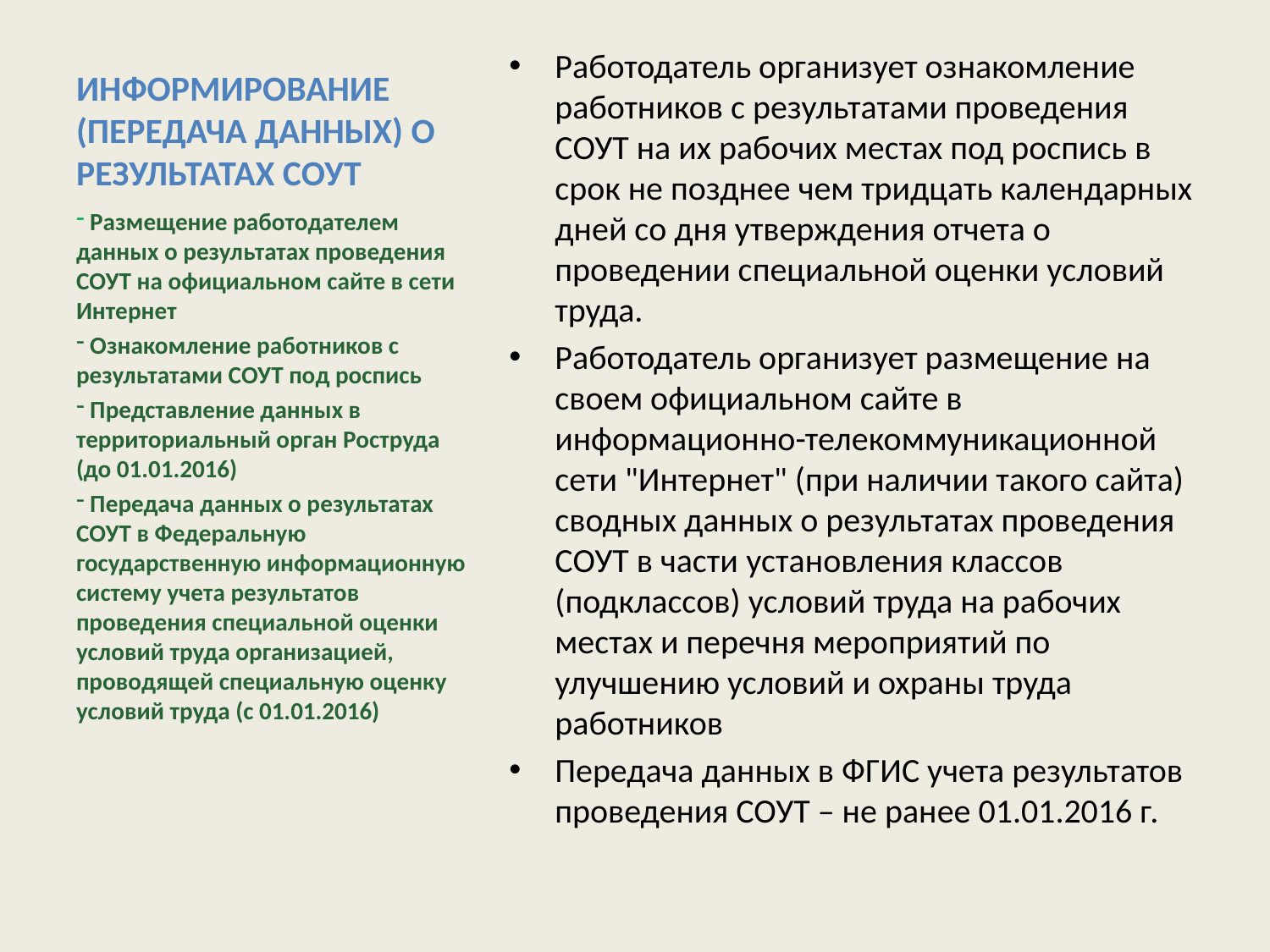

# ИНФОРМИРОВАНИЕ (ПЕРЕДАЧА ДАННЫХ) О РЕЗУЛЬТАТАХ СОУТ
Работодатель организует ознакомление работников с результатами проведения СОУТ на их рабочих местах под роспись в срок не позднее чем тридцать календарных дней со дня утверждения отчета о проведении специальной оценки условий труда.
Работодатель организует размещение на своем официальном сайте в информационно-телекоммуникационной сети "Интернет" (при наличии такого сайта) сводных данных о результатах проведения СОУТ в части установления классов (подклассов) условий труда на рабочих местах и перечня мероприятий по улучшению условий и охраны труда работников
Передача данных в ФГИС учета результатов проведения СОУТ – не ранее 01.01.2016 г.
 Размещение работодателем данных о результатах проведения СОУТ на официальном сайте в сети Интернет
 Ознакомление работников с результатами СОУТ под роспись
 Представление данных в территориальный орган Роструда (до 01.01.2016)
 Передача данных о результатах СОУТ в Федеральную государственную информационную систему учета результатов проведения специальной оценки условий труда организацией, проводящей специальную оценку условий труда (с 01.01.2016)